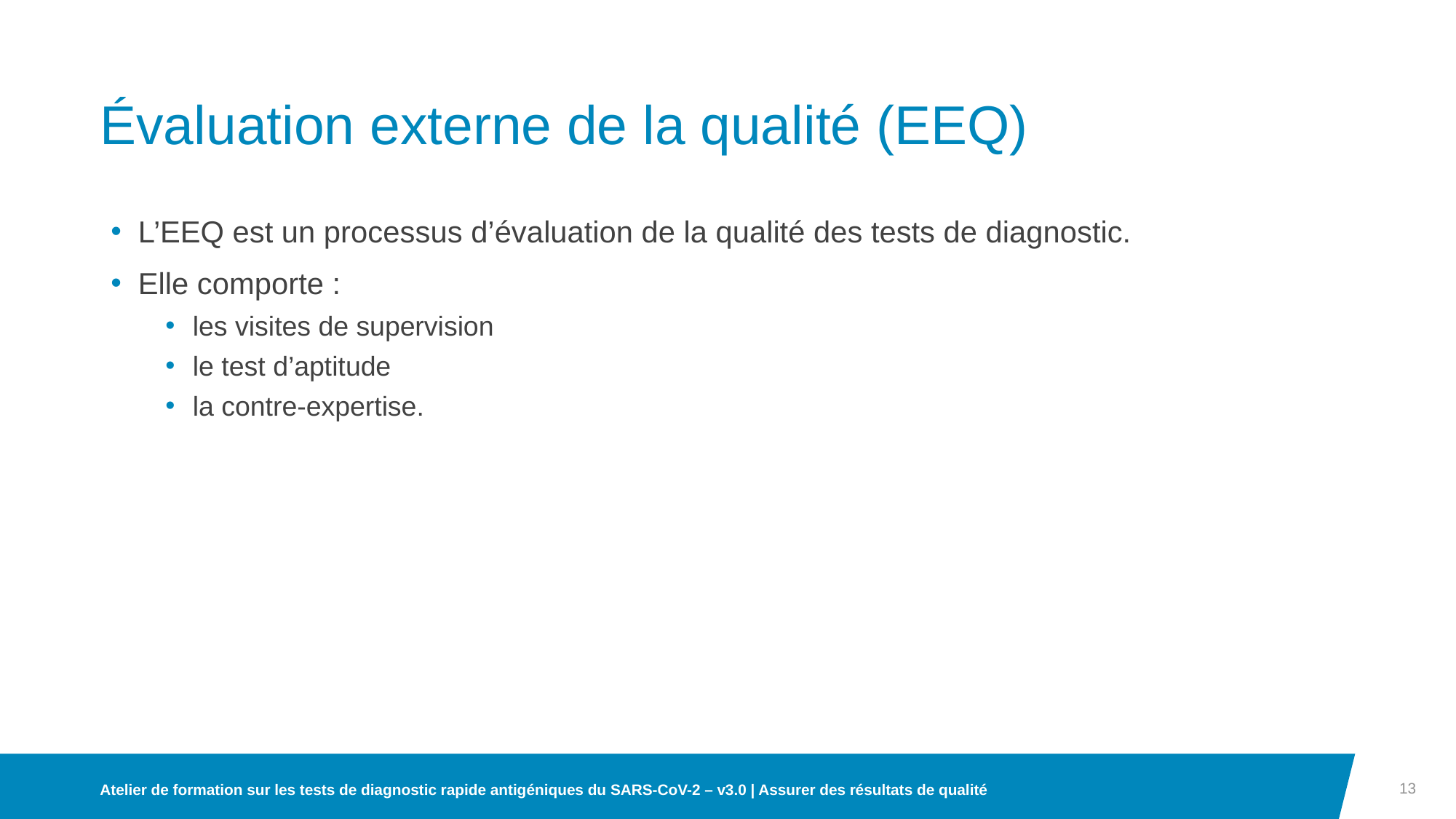

# Évaluation externe de la qualité (EEQ)
L’EEQ est un processus d’évaluation de la qualité des tests de diagnostic.
Elle comporte :
les visites de supervision
le test d’aptitude
la contre-expertise.

13
Atelier de formation sur les tests de diagnostic rapide antigéniques du SARS-CoV-2 – v3.0 | Assurer des résultats de qualité